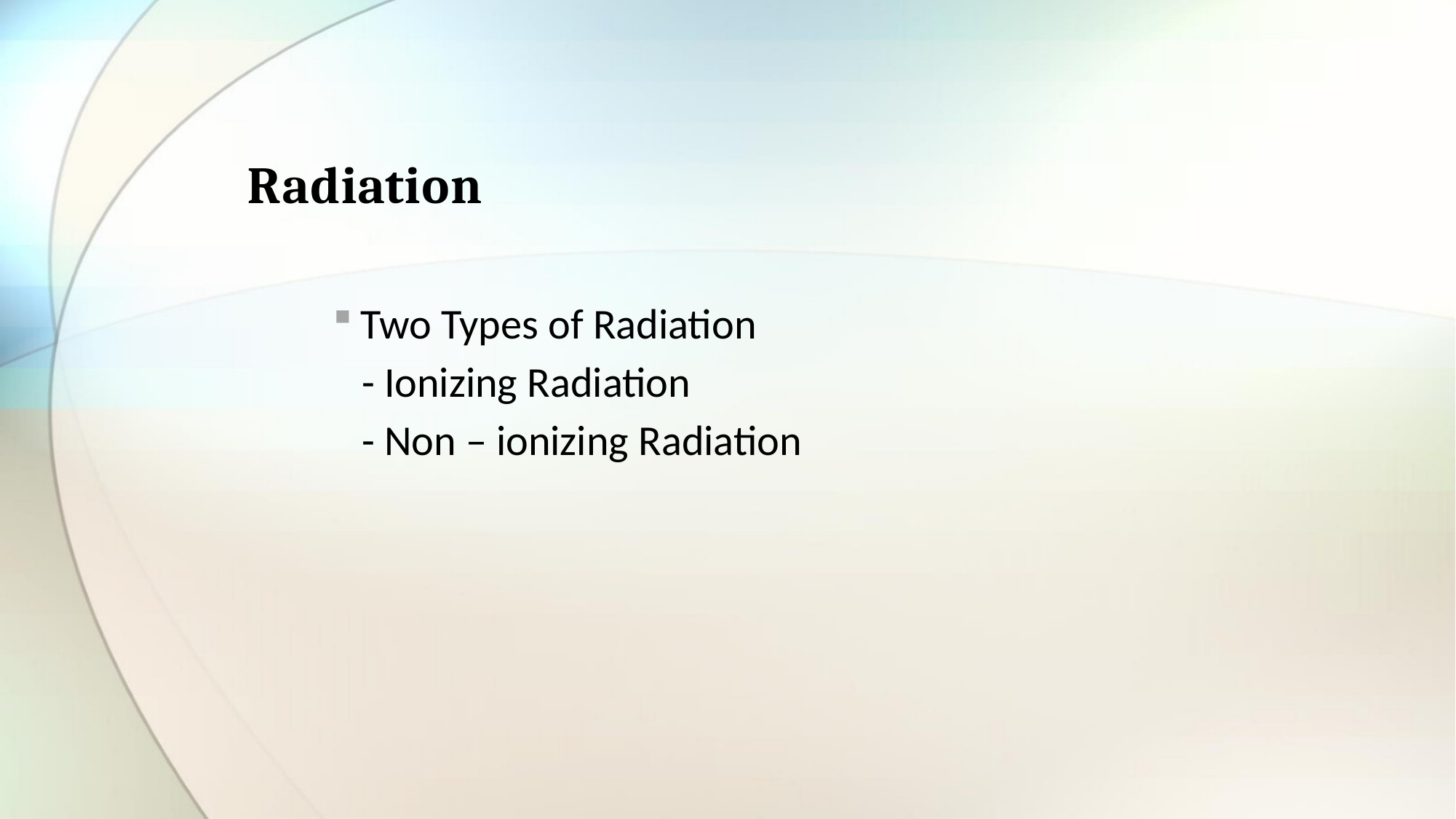

# Radiation
Two Types of Radiation
   - Ionizing Radiation
   - Non – ionizing Radiation